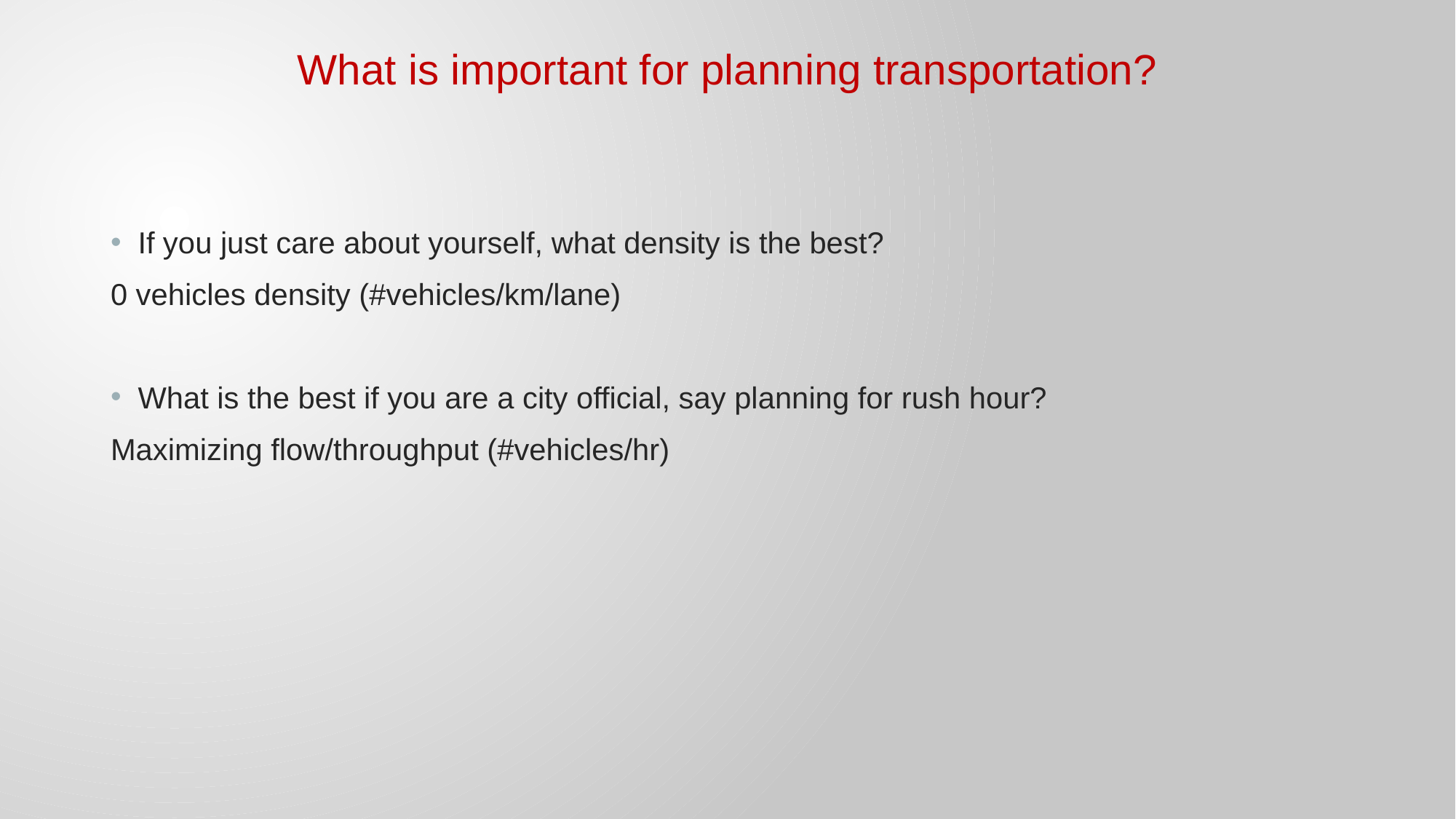

What is important for planning transportation?

If you just care about yourself, what density is the best?
0 vehicles density (#vehicles/km/lane)

What is the best if you are a city official, say planning for rush hour?
Maximizing flow/throughput (#vehicles/hr)